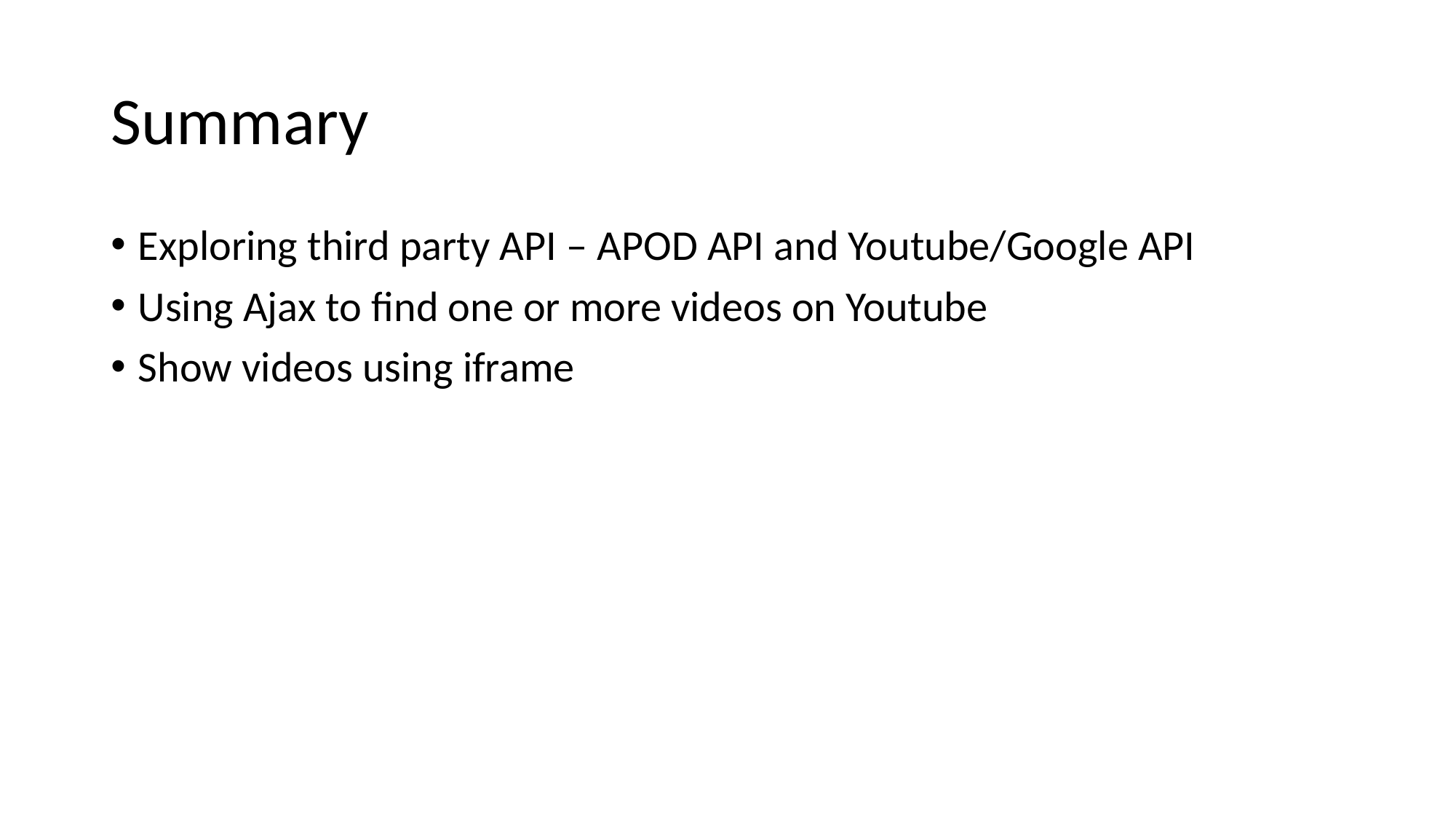

# Summary
Exploring third party API – APOD API and Youtube/Google API
Using Ajax to find one or more videos on Youtube
Show videos using iframe